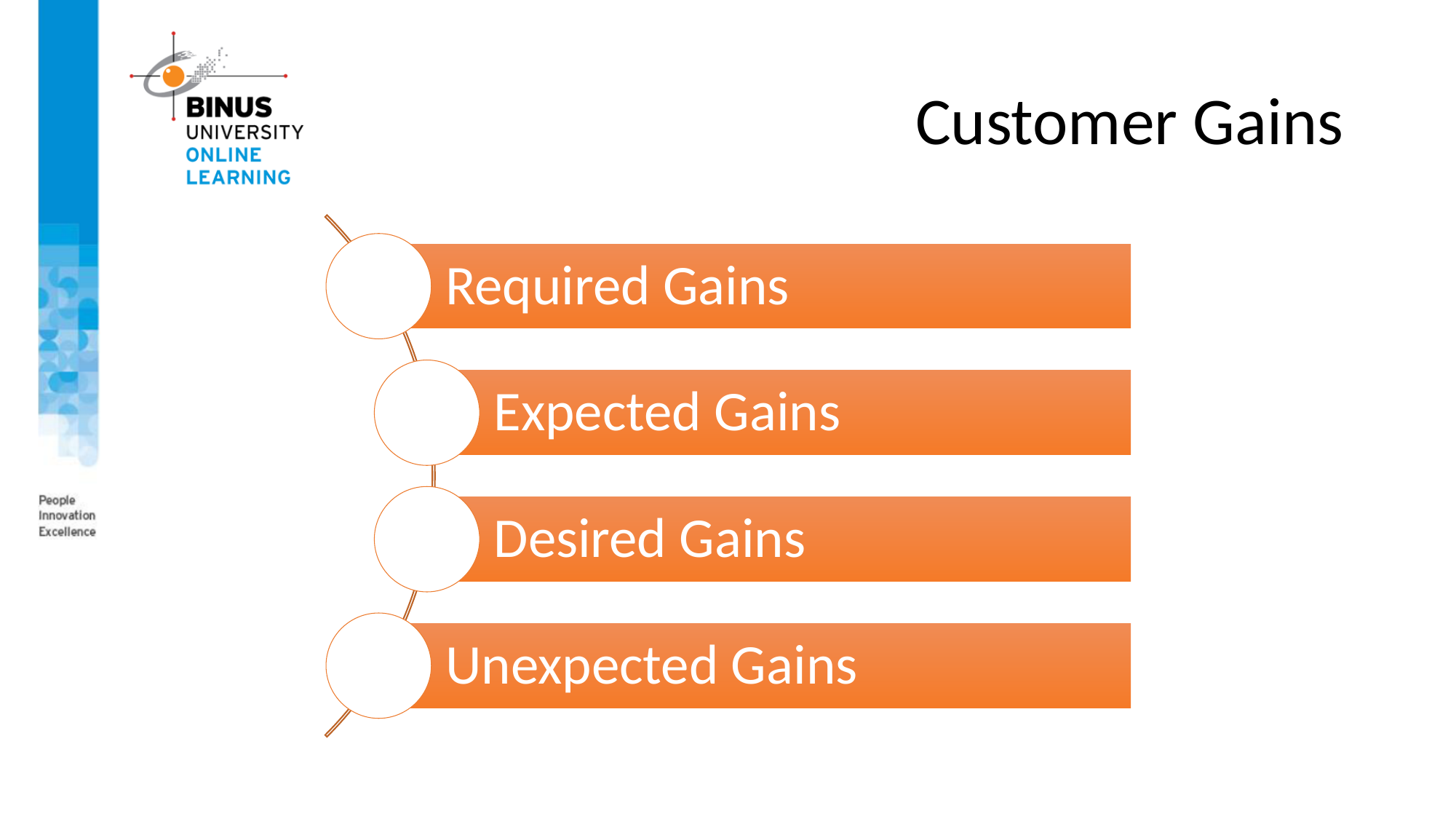

# Customer Gains
Required Gains
Expected Gains
Desired Gains
Unexpected Gains